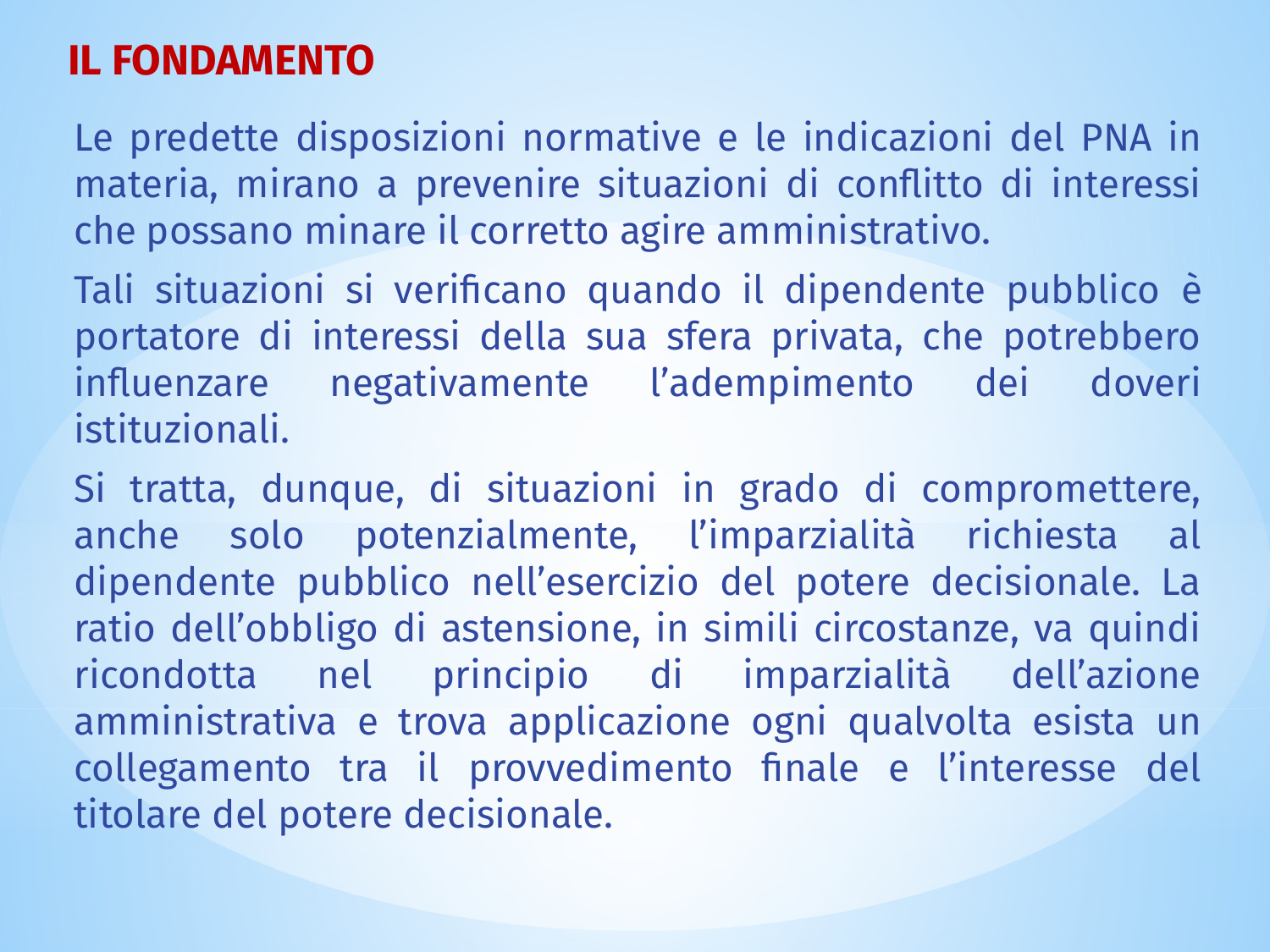

# IL FONDAMENTO
Le predette disposizioni normative e le indicazioni del PNA in materia, mirano a prevenire situazioni di conflitto di interessi che possano minare il corretto agire amministrativo.
Tali situazioni si verificano quando il dipendente pubblico è portatore di interessi della sua sfera privata, che potrebbero influenzare negativamente l’adempimento dei doveri istituzionali.
Si tratta, dunque, di situazioni in grado di compromettere, anche solo potenzialmente, l’imparzialità richiesta al dipendente pubblico nell’esercizio del potere decisionale. La ratio dell’obbligo di astensione, in simili circostanze, va quindi ricondotta nel principio di imparzialità dell’azione amministrativa e trova applicazione ogni qualvolta esista un collegamento tra il provvedimento finale e l’interesse del titolare del potere decisionale.